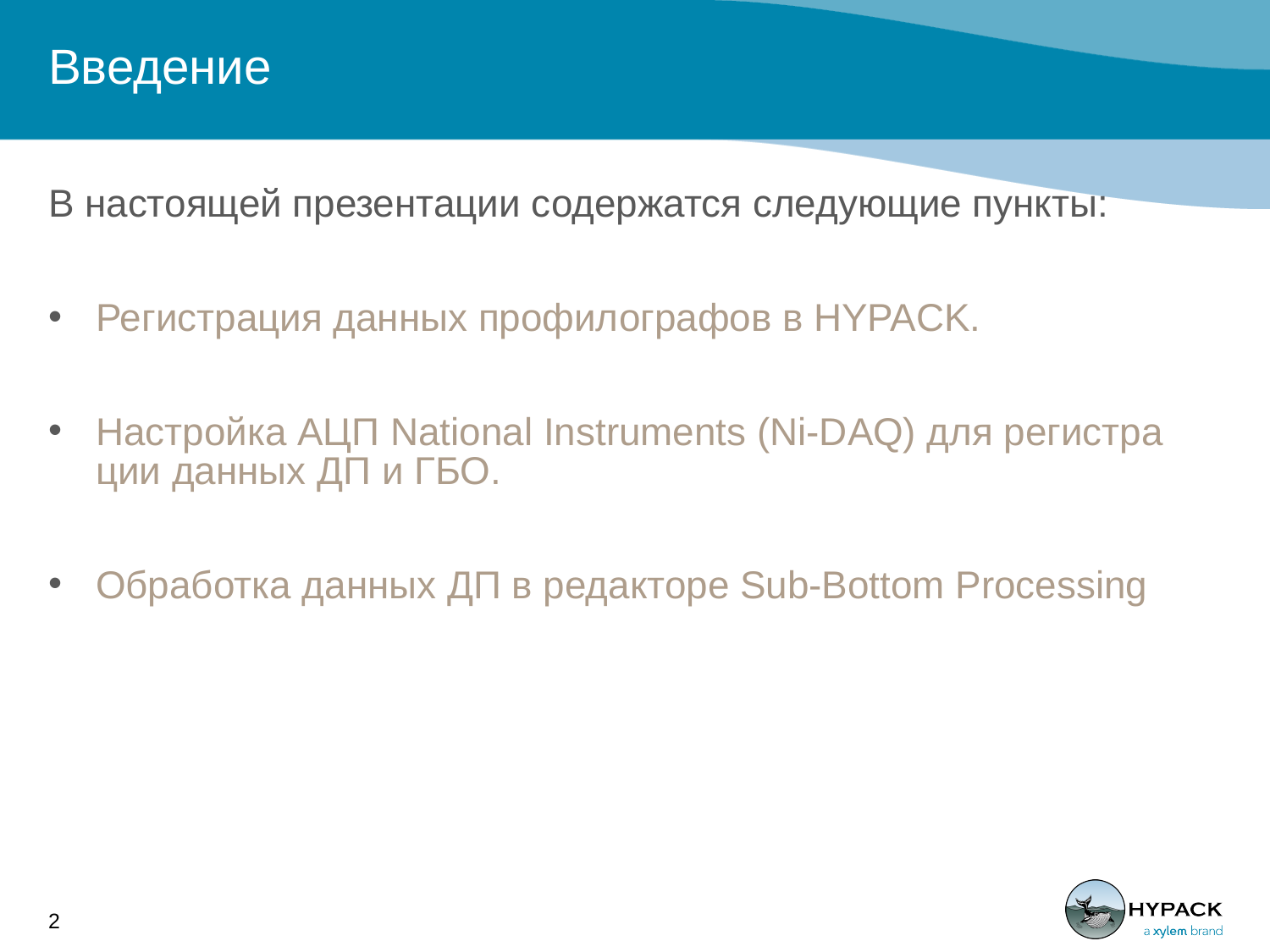

# Введение
В настоящей презентации содержатся следующие пункты:

Регистрация данных профилографов в HYPACK.

Настройка АЦП National Instruments (Ni-DAQ) для регистрации данных ДП и ГБО.

Обработка данных ДП в редакторе Sub-Bottom Processing
2